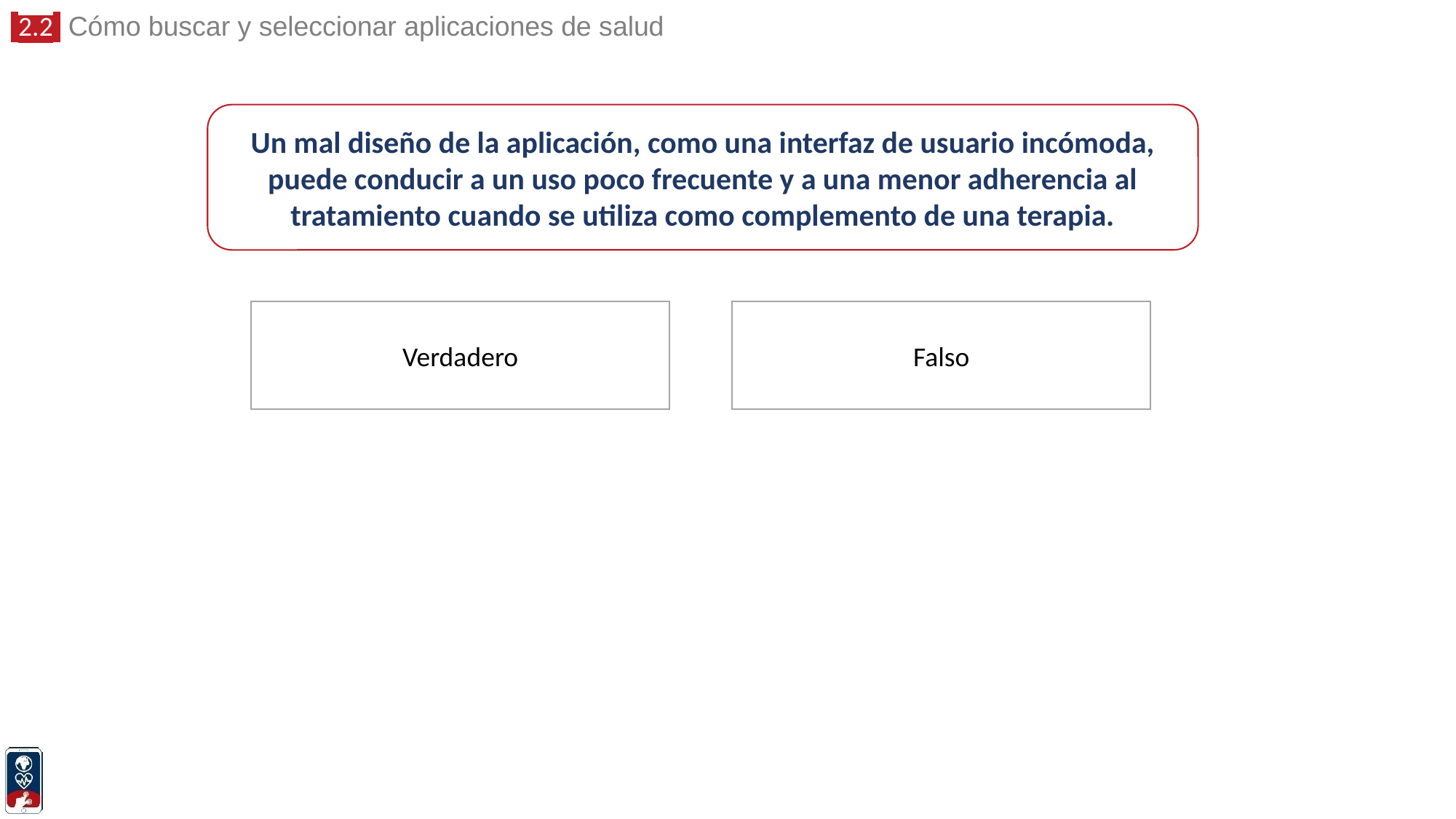

Un mal diseño de la aplicación, como una interfaz de usuario incómoda, puede conducir a un uso poco frecuente y a una menor adherencia al tratamiento cuando se utiliza como complemento de una terapia.
Verdadero
Falso